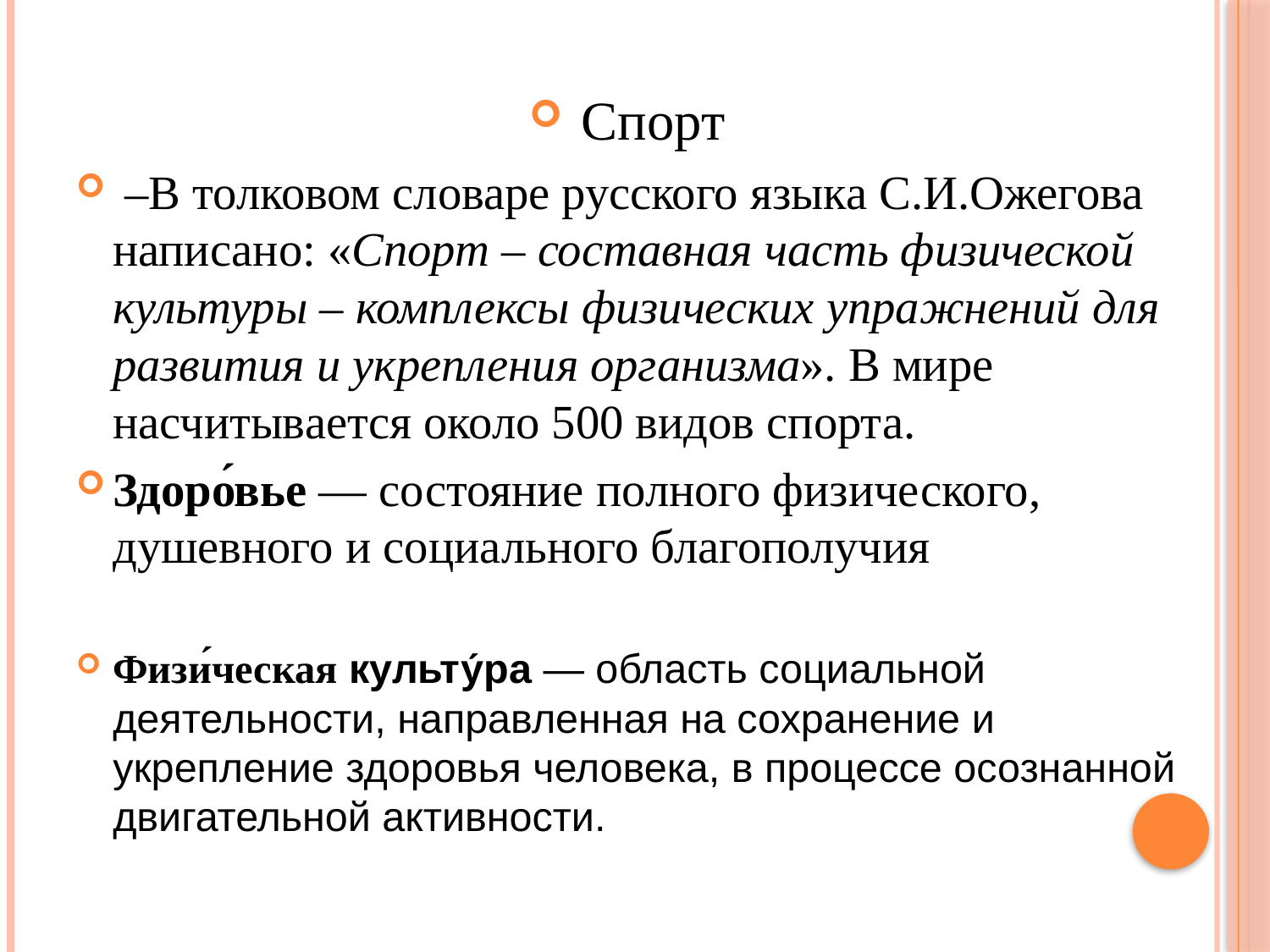

#
Спорт
 –В толковом словаре русского языка С.И.Ожегова написано: «Спорт – составная часть физической культуры – комплексы физических упражнений для развития и укрепления организма». В мире насчитывается около 500 видов спорта.
Здоро́вье — состояние полного физического, душевного и социального благополучия

Физи́ческая культу́ра — область социальной деятельности, направленная на сохранение и укрепление здоровья человека, в процессе осознанной двигательной активности.